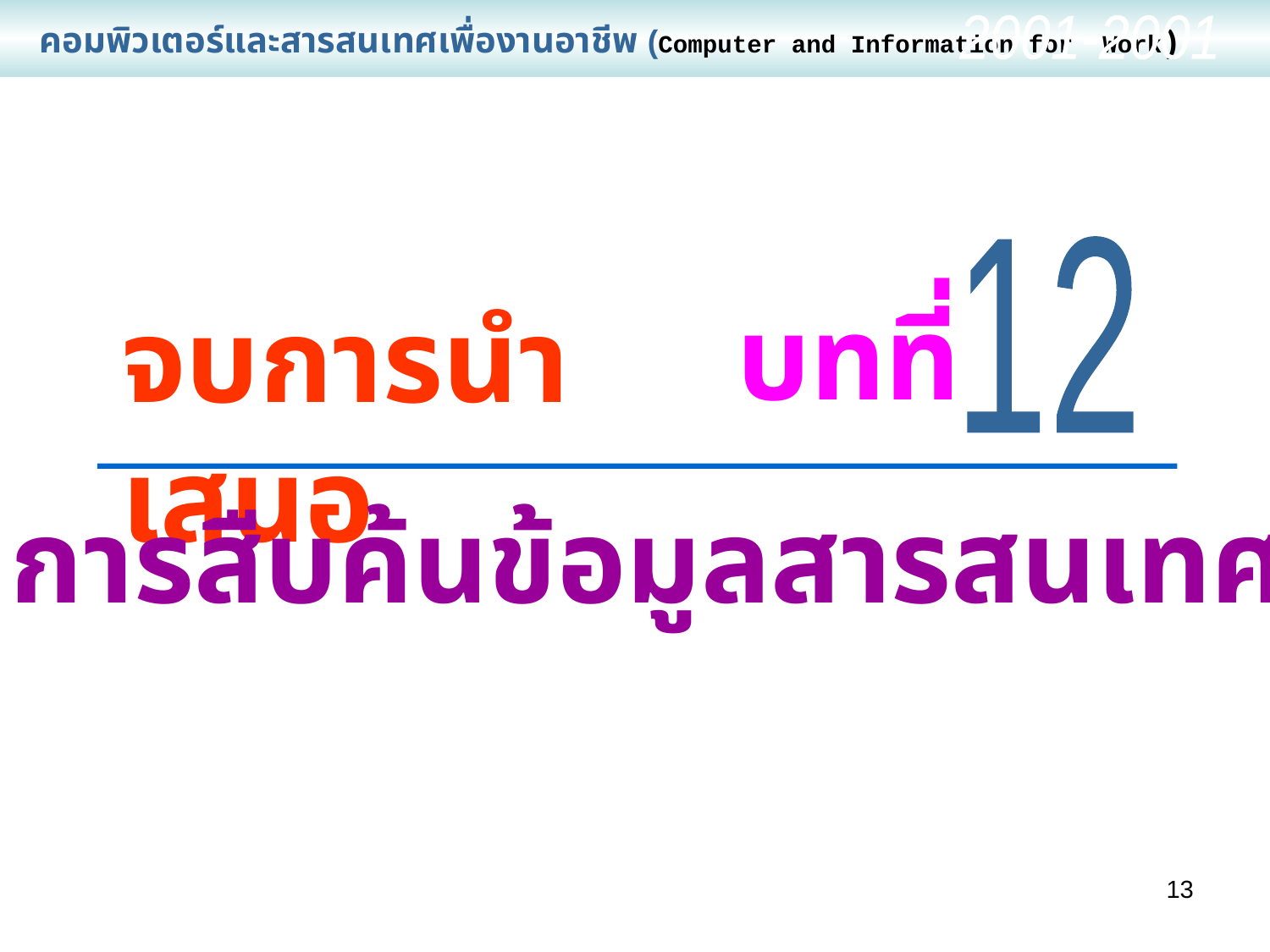

คอมพิวเตอร์และสารสนเทศเพื่องานอาชีพ (Computer and Information for  Work)
2001-2001
12
บทที่
จบการนำเสนอ

 การสืบค้นข้อมูลสารสนเทศ
13